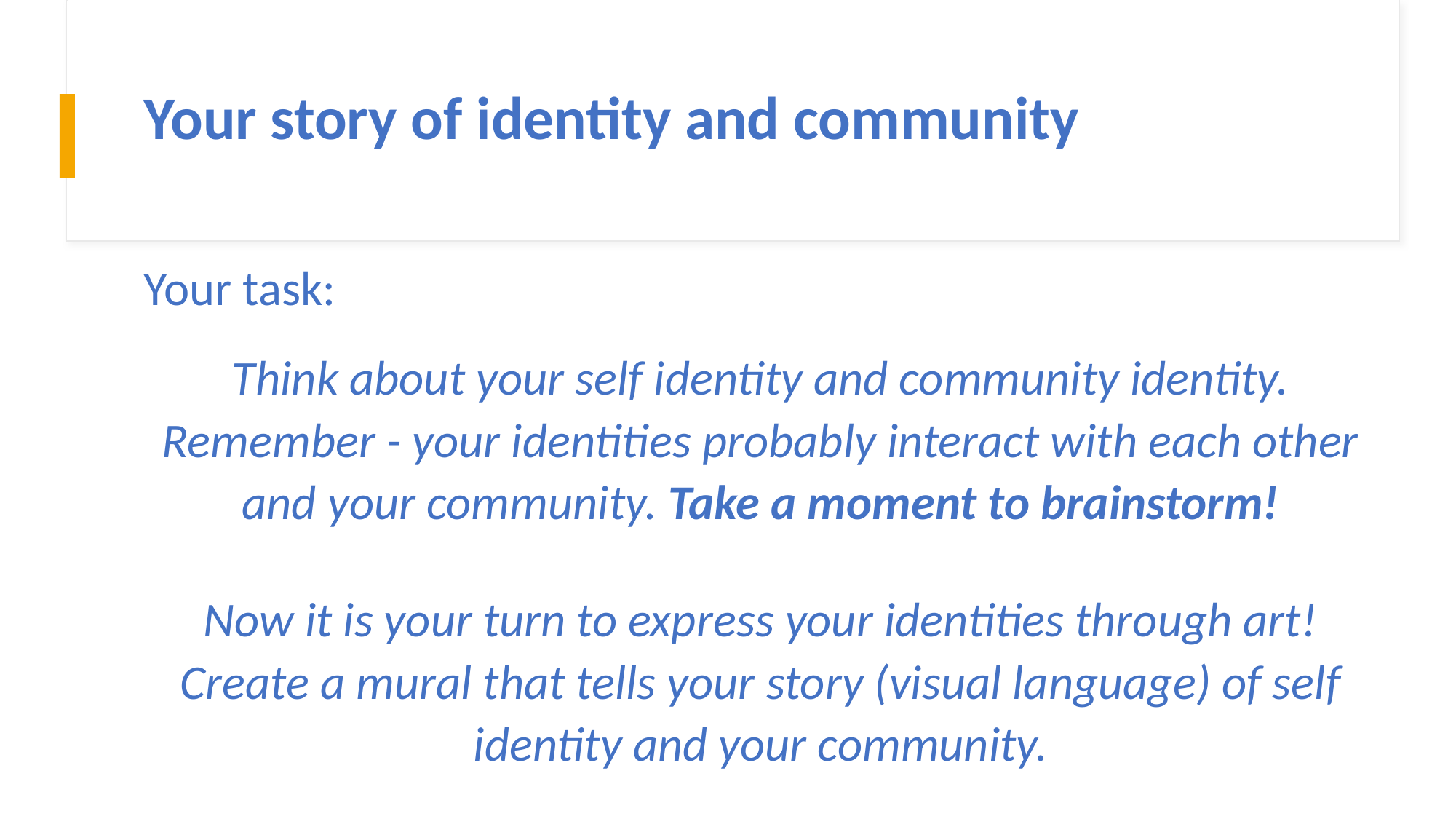

# Your story of identity and community
Your task:
Think about your self identity and community identity. Remember - your identities probably interact with each other and your community. Take a moment to brainstorm!
Now it is your turn to express your identities through art! Create a mural that tells your story (visual language) of self identity and your community.